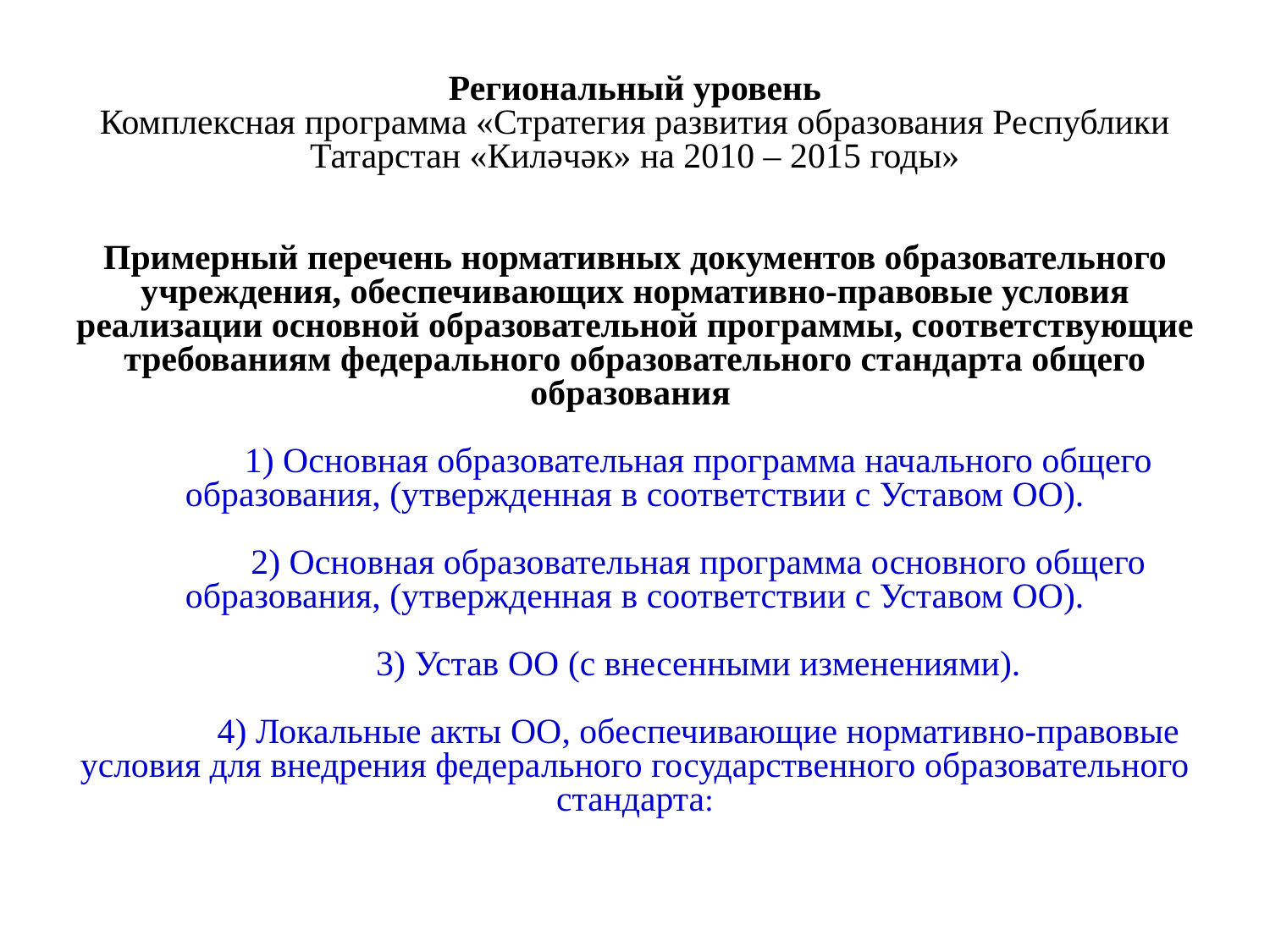

# Региональный уровень Комплексная программа «Стратегия развития образования Республики Татарстан «Киләчәк» на 2010 – 2015 годы» Примерный перечень нормативных документов образовательного учреждения, обеспечивающих нормативно-правовые условия реализации основной образовательной программы, соответствующие требованиям федерального образовательного стандарта общего образования 1) Основная образовательная программа начального общего образования, (утвержденная в соответствии с Уставом ОО). 2) Основная образовательная программа основного общего образования, (утвержденная в соответствии с Уставом ОО). 3) Устав ОО (с внесенными изменениями). 4) Локальные акты ОО, обеспечивающие нормативно-правовые условия для внедрения федерального государственного образовательного стандарта: